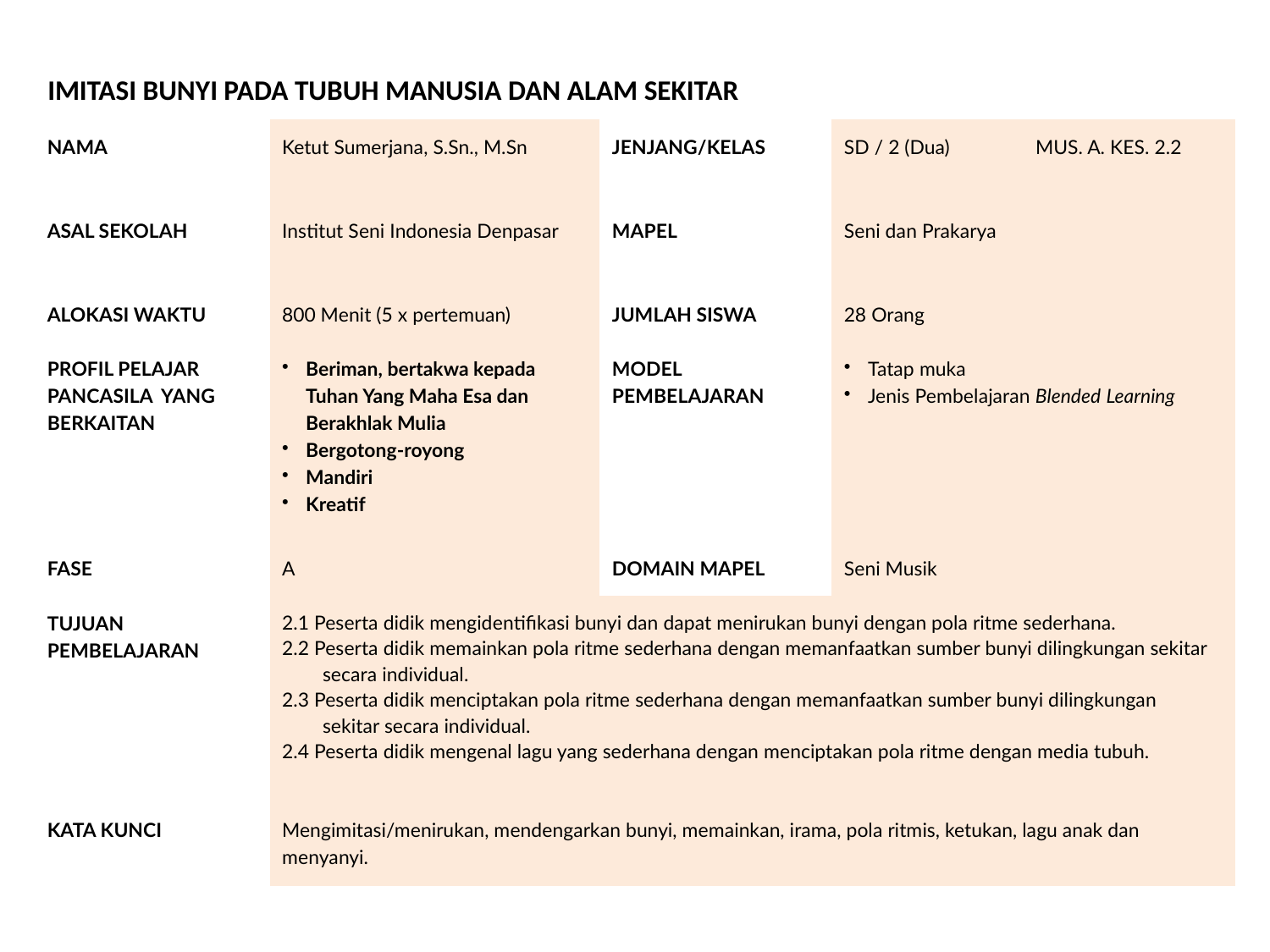

| IMITASI BUNYI PADA TUBUH MANUSIA DAN ALAM SEKITAR |  |  |  |  |
| --- | --- | --- | --- | --- |
| NAMA | Ketut Sumerjana, S.Sn., M.Sn | JENJANG/KELAS | SD / 2 (Dua) | MUS. A. KES. 2.2 |
| ASAL SEKOLAH | Institut Seni Indonesia Denpasar | MAPEL | Seni dan Prakarya |  |
| ALOKASI WAKTU | 800 Menit (5 x pertemuan) | JUMLAH SISWA | 28 Orang |  |
| PROFIL PELAJAR PANCASILA YANG BERKAITAN | Beriman, bertakwa kepada Tuhan Yang Maha Esa dan Berakhlak Mulia Bergotong-royong Mandiri Kreatif | MODEL PEMBELAJARAN | Tatap muka Jenis Pembelajaran Blended Learning |  |
| FASE | A | DOMAIN MAPEL | Seni Musik |  |
| TUJUAN PEMBELAJARAN | 2.1 Peserta didik mengidentifikasi bunyi dan dapat menirukan bunyi dengan pola ritme sederhana. 2.2 Peserta didik memainkan pola ritme sederhana dengan memanfaatkan sumber bunyi dilingkungan sekitar secara individual. 2.3 Peserta didik menciptakan pola ritme sederhana dengan memanfaatkan sumber bunyi dilingkungan sekitar secara individual. 2.4 Peserta didik mengenal lagu yang sederhana dengan menciptakan pola ritme dengan media tubuh. |  |  |  |
| KATA KUNCI | Mengimitasi/menirukan, mendengarkan bunyi, memainkan, irama, pola ritmis, ketukan, lagu anak dan menyanyi. |  |  |  |